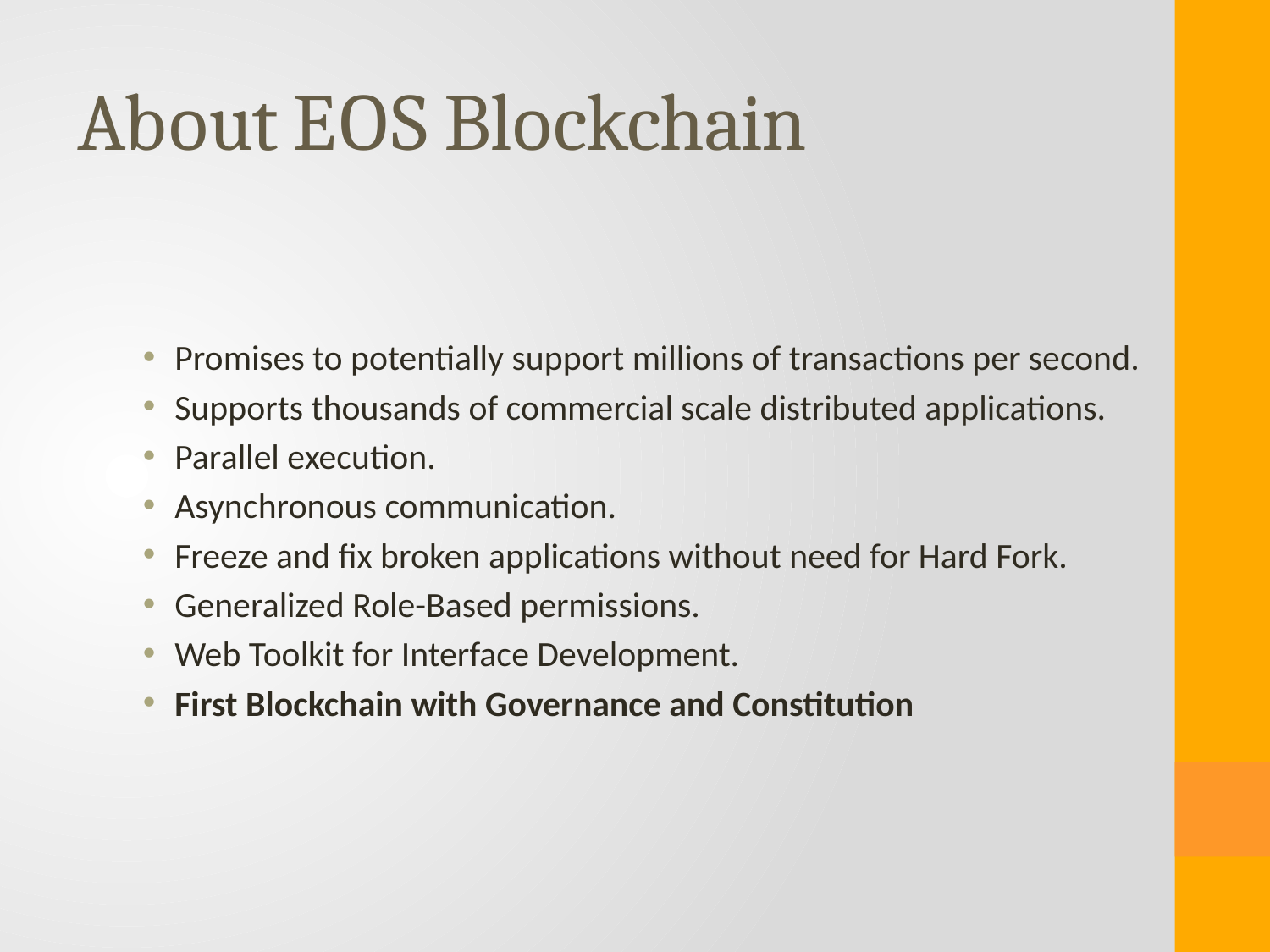

# About EOS Blockchain
Promises to potentially support millions of transactions per second.
Supports thousands of commercial scale distributed applications.
Parallel execution.
Asynchronous communication.
Freeze and fix broken applications without need for Hard Fork.
Generalized Role-Based permissions.
Web Toolkit for Interface Development.
First Blockchain with Governance and Constitution